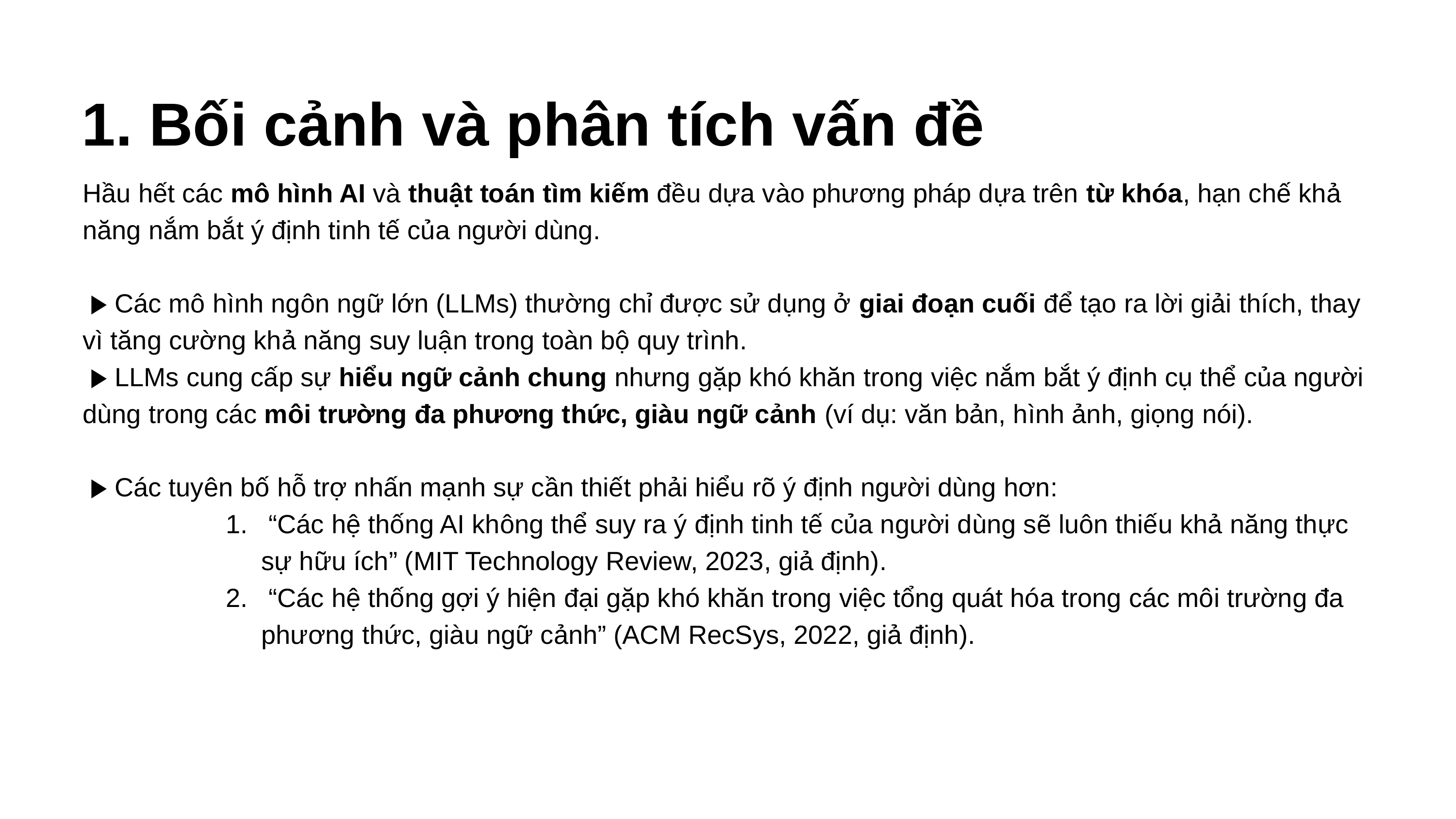

1. Bối cảnh và phân tích vấn đề
Hầu hết các mô hình AI và thuật toán tìm kiếm đều dựa vào phương pháp dựa trên từ khóa, hạn chế khả năng nắm bắt ý định tinh tế của người dùng.

 ▶ Các mô hình ngôn ngữ lớn (LLMs) thường chỉ được sử dụng ở giai đoạn cuối để tạo ra lời giải thích, thay vì tăng cường khả năng suy luận trong toàn bộ quy trình.
 ▶ LLMs cung cấp sự hiểu ngữ cảnh chung nhưng gặp khó khăn trong việc nắm bắt ý định cụ thể của người dùng trong các môi trường đa phương thức, giàu ngữ cảnh (ví dụ: văn bản, hình ảnh, giọng nói).

 ▶ Các tuyên bố hỗ trợ nhấn mạnh sự cần thiết phải hiểu rõ ý định người dùng hơn:
 “Các hệ thống AI không thể suy ra ý định tinh tế của người dùng sẽ luôn thiếu khả năng thực sự hữu ích” (MIT Technology Review, 2023, giả định).
 “Các hệ thống gợi ý hiện đại gặp khó khăn trong việc tổng quát hóa trong các môi trường đa phương thức, giàu ngữ cảnh” (ACM RecSys, 2022, giả định).